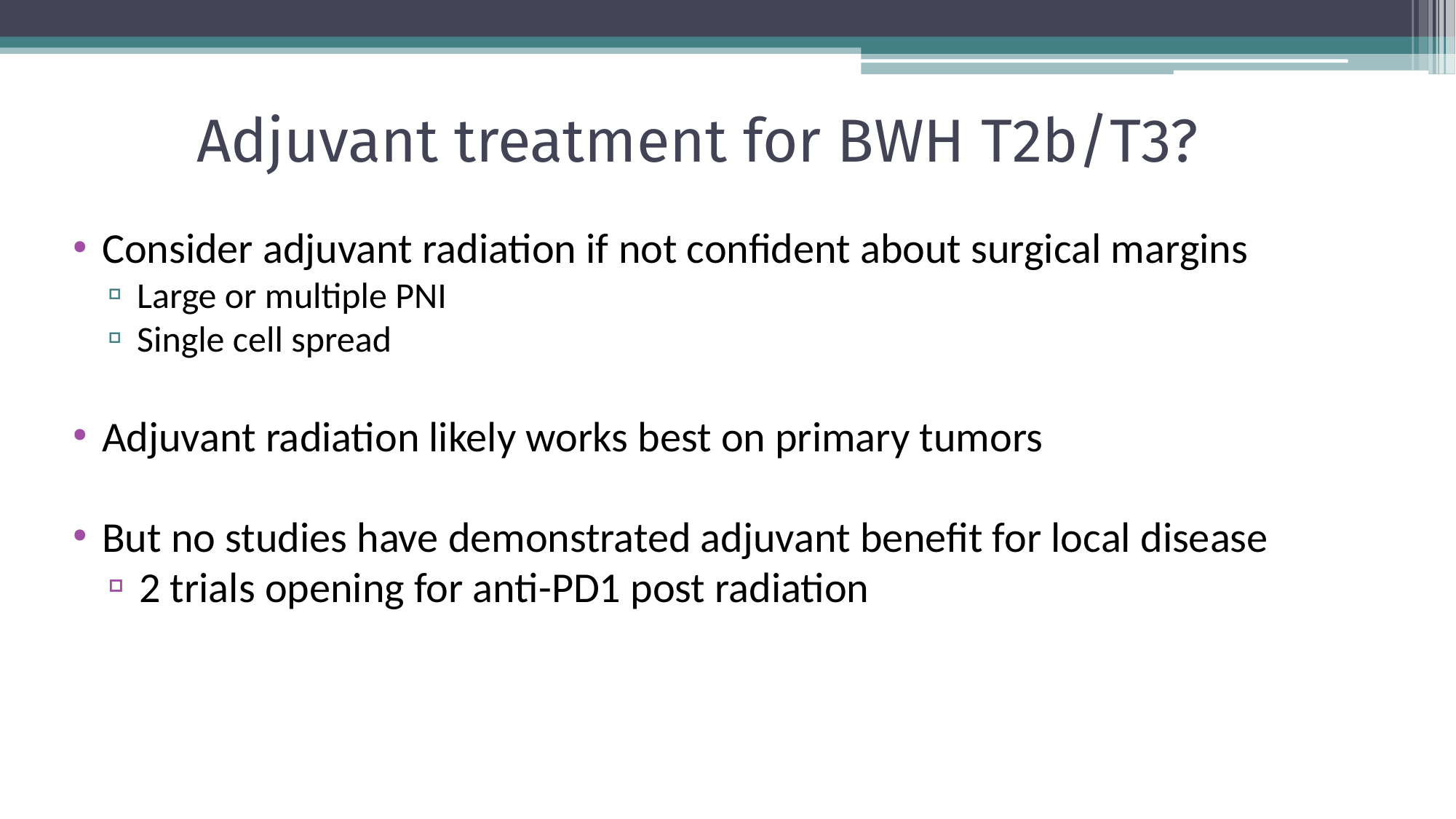

Adjuvant treatment for BWH T2b/T3?
Consider adjuvant radiation if not confident about surgical margins
Large or multiple PNI
Single cell spread

Adjuvant radiation likely works best on primary tumors

But no studies have demonstrated adjuvant benefit for local disease
2 trials opening for anti-PD1 post radiation